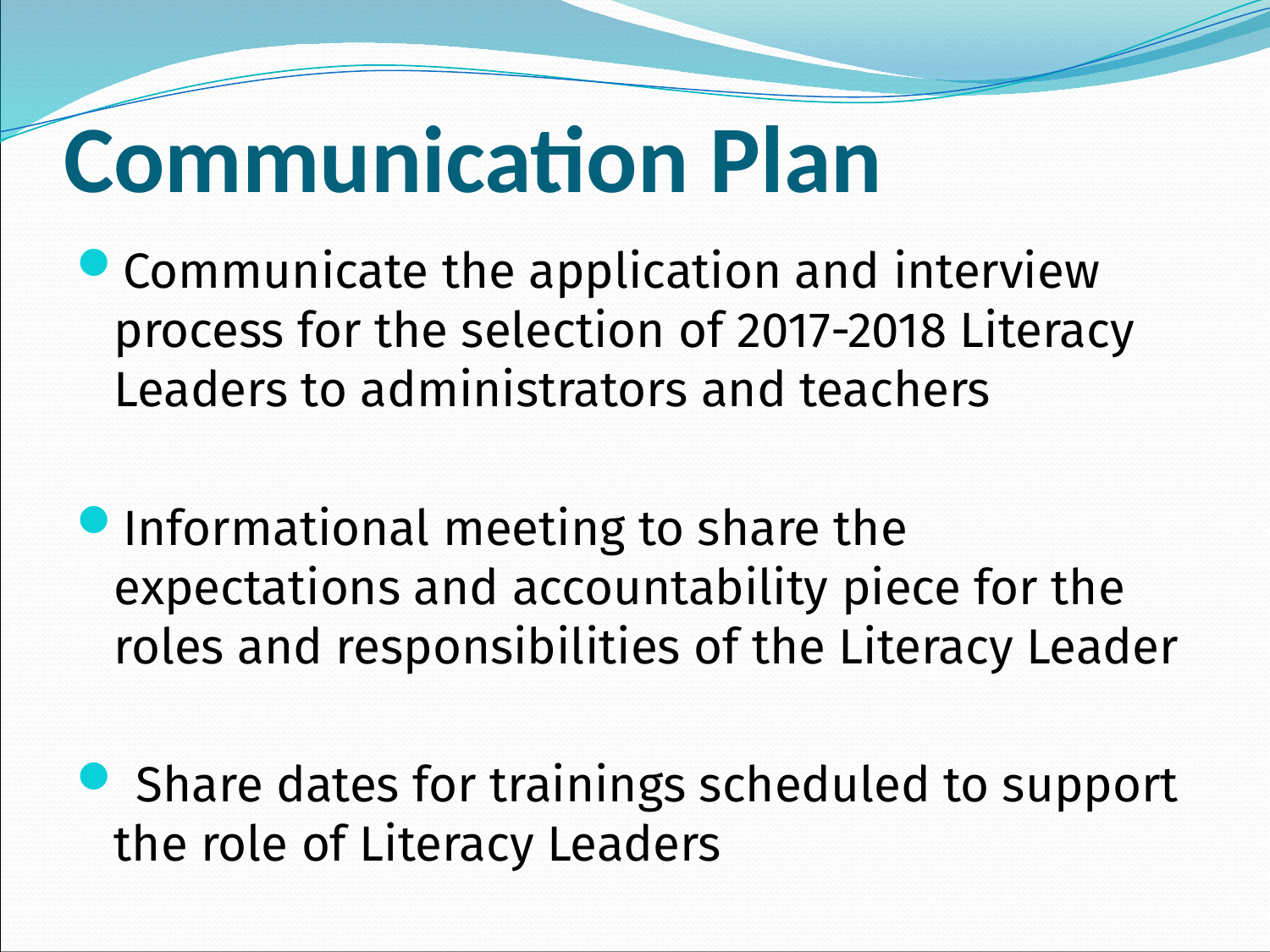

# Communication Plan
Communicate the application and interview process for the selection of 2017-2018 Literacy Leaders to administrators and teachers

Informational meeting to share the expectations and accountability piece for the roles and responsibilities of the Literacy Leader

 Share dates for trainings scheduled to support the role of Literacy Leaders